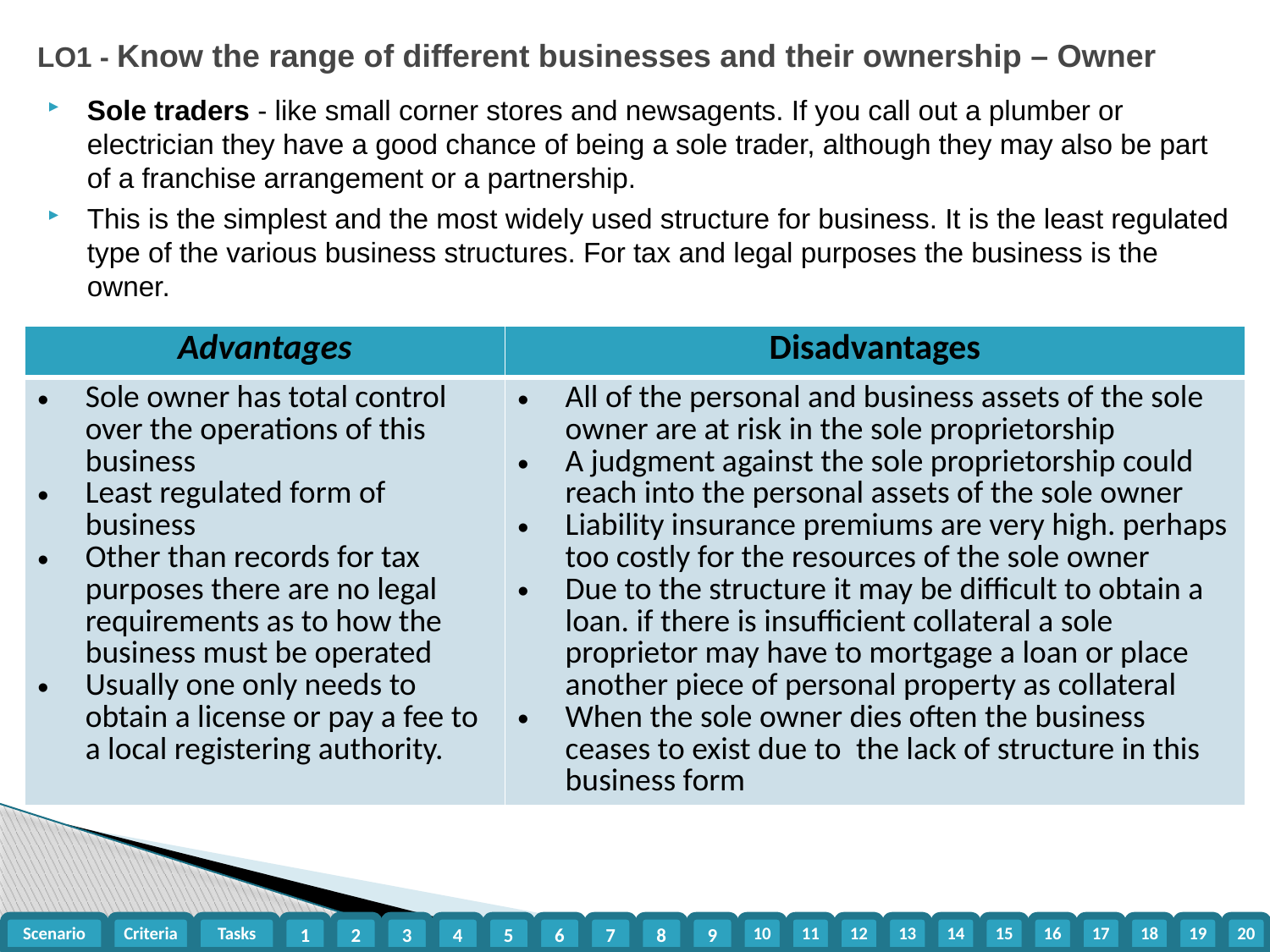

LO1 - Know the range of different businesses and their ownership – Owner
Sole traders - like small corner stores and newsagents. If you call out a plumber or electrician they have a good chance of being a sole trader, although they may also be part of a franchise arrangement or a partnership.
This is the simplest and the most widely used structure for business. It is the least regulated type of the various business structures. For tax and legal purposes the business is the owner.
| Advantages | Disadvantages |
| --- | --- |
| Sole owner has total control over the operations of this business Least regulated form of business Other than records for tax purposes there are no legal requirements as to how the business must be operated Usually one only needs to obtain a license or pay a fee to a local registering authority. | All of the personal and business assets of the sole owner are at risk in the sole proprietorship A judgment against the sole proprietorship could reach into the personal assets of the sole owner Liability insurance premiums are very high. perhaps too costly for the resources of the sole owner Due to the structure it may be difficult to obtain a loan. if there is insufficient collateral a sole proprietor may have to mortgage a loan or place another piece of personal property as collateral When the sole owner dies often the business ceases to exist due to  the lack of structure in this business form |